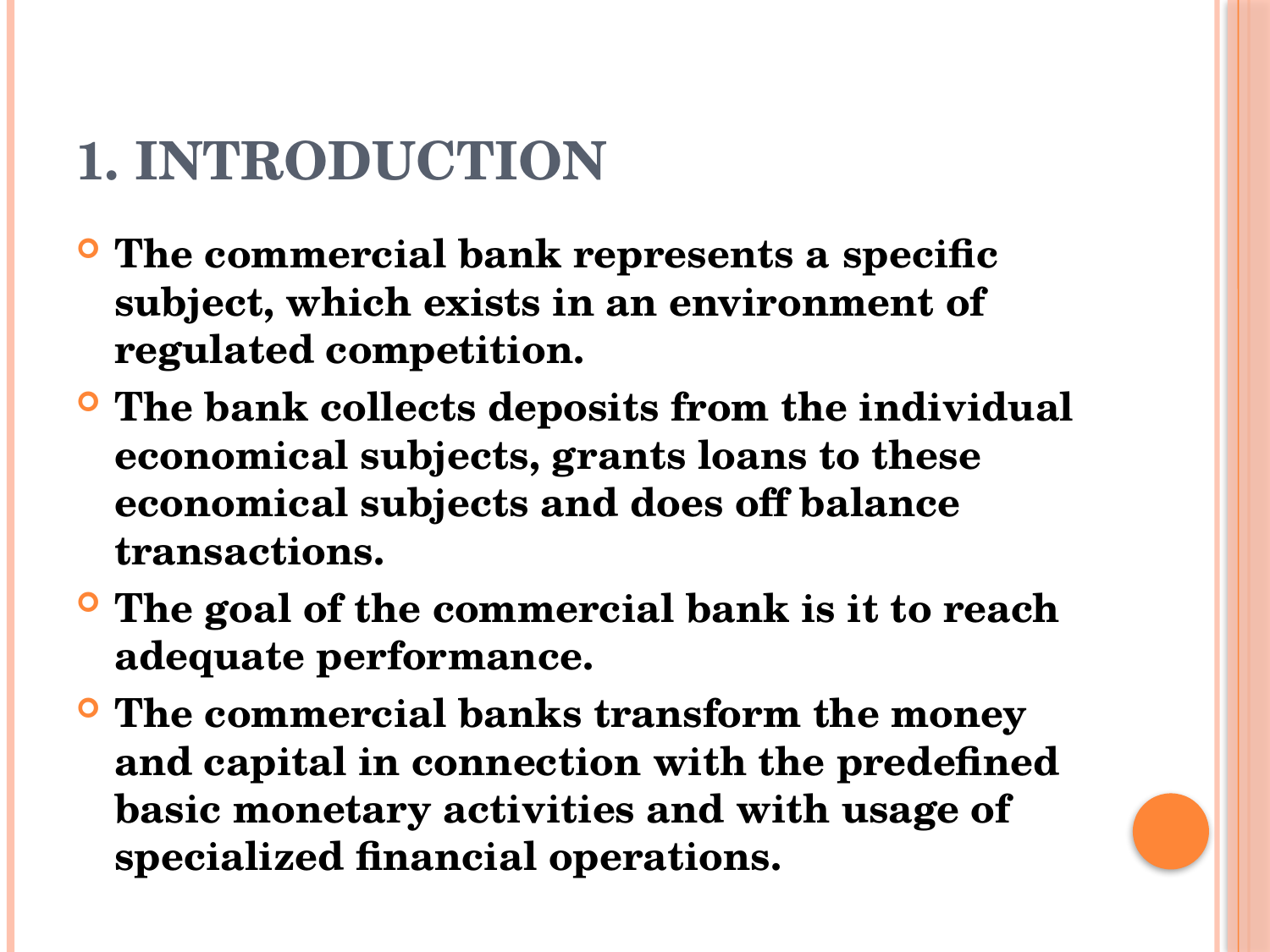

# 1. Introduction
The commercial bank represents a specific subject, which exists in an environment of regulated competition.
The bank collects deposits from the individual economical subjects, grants loans to these economical subjects and does off balance transactions.
The goal of the commercial bank is it to reach adequate performance.
The commercial banks transform the money and capital in connection with the predefined basic monetary activities and with usage of specialized financial operations.